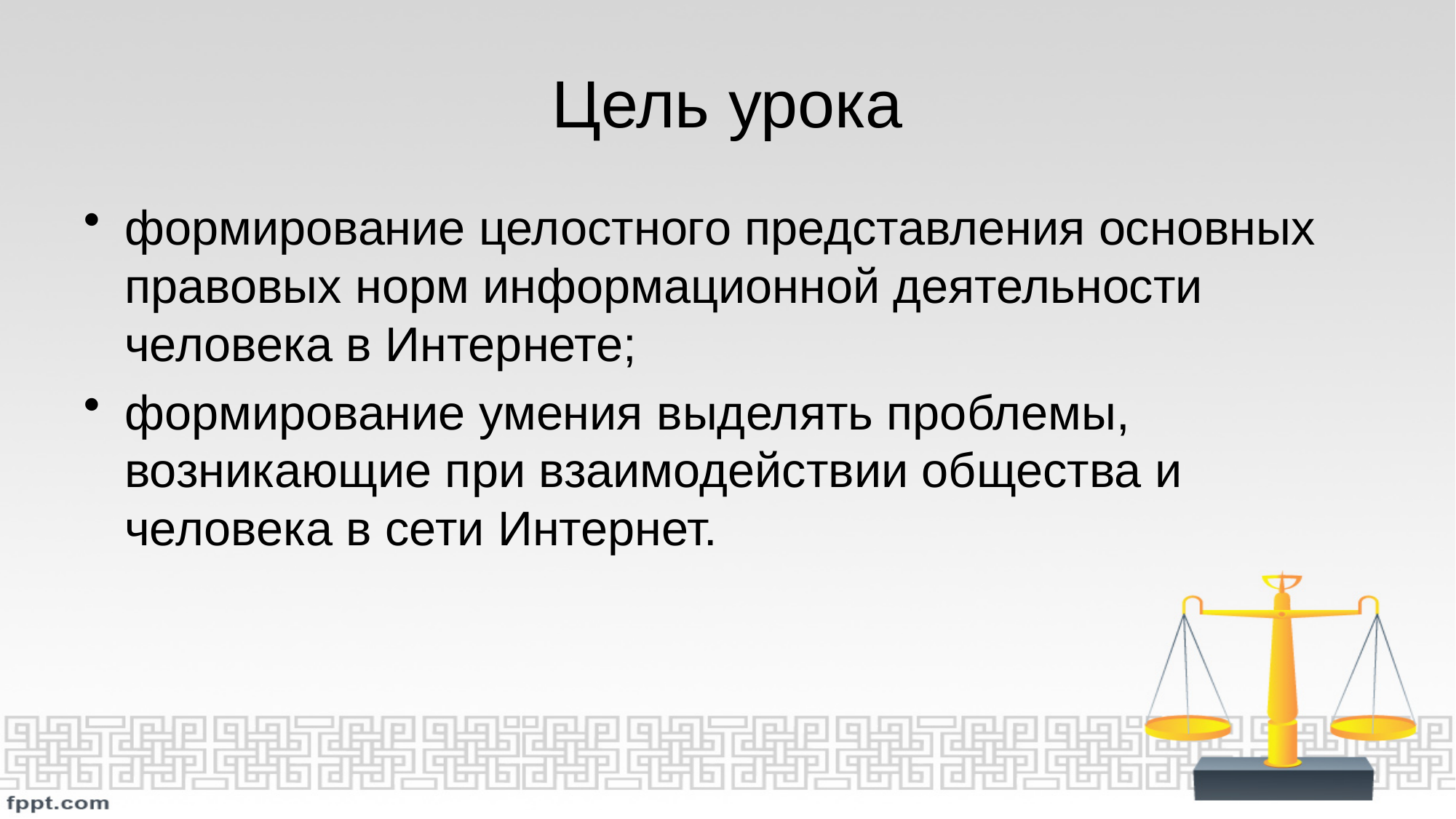

# Цель урока
формирование целостного представления основных правовых норм информационной деятельности человека в Интернете;
формирование умения выделять проблемы, возникающие при взаимодействии общества и человека в сети Интернет.